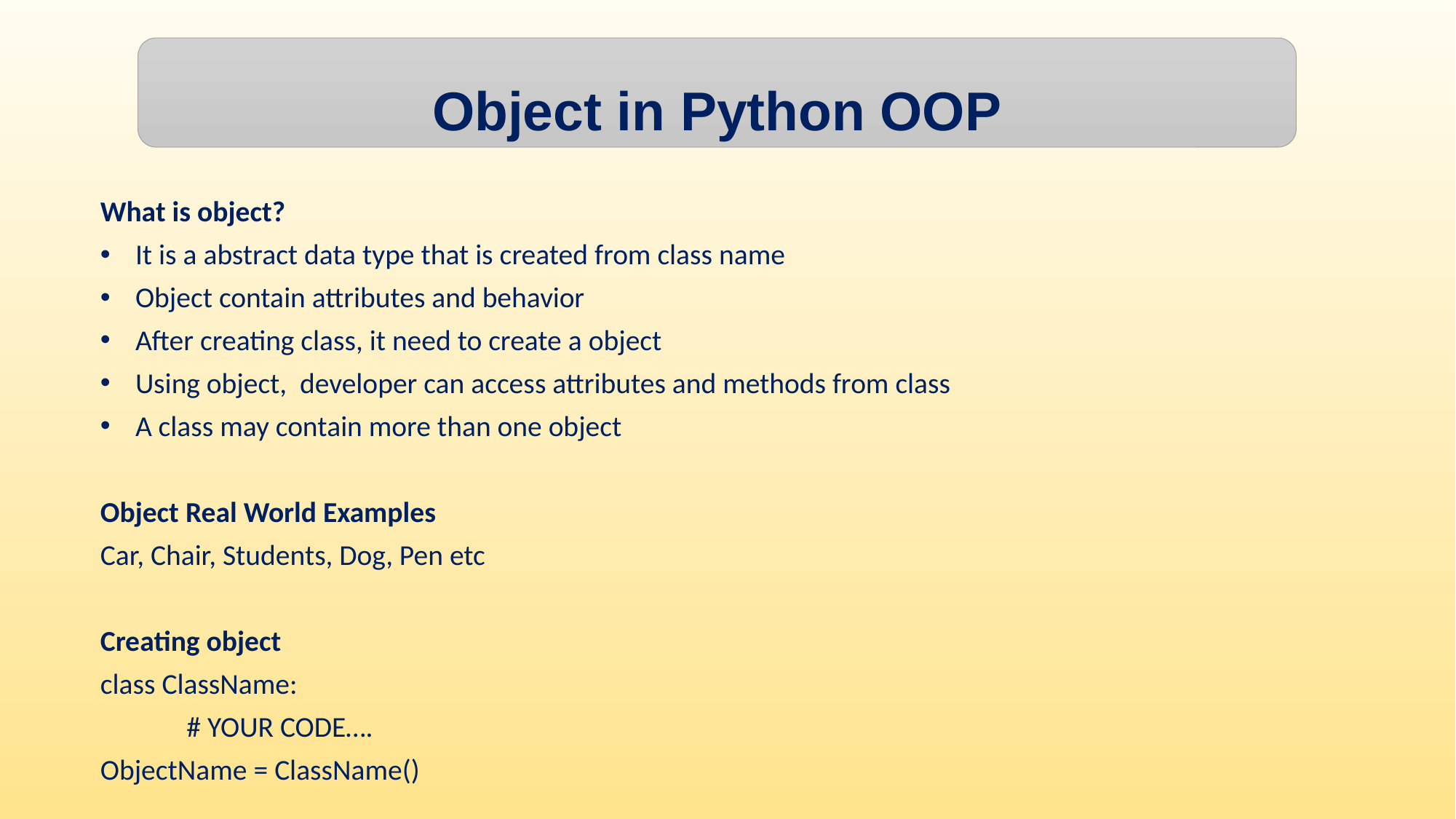

Object in Python OOP
What is object?
It is a abstract data type that is created from class name
Object contain attributes and behavior
After creating class, it need to create a object
Using object,  developer can access attributes and methods from class
A class may contain more than one object

Object Real World Examples
Car, Chair, Students, Dog, Pen etc

Creating object
class ClassName:
	# YOUR CODE….
ObjectName = ClassName()